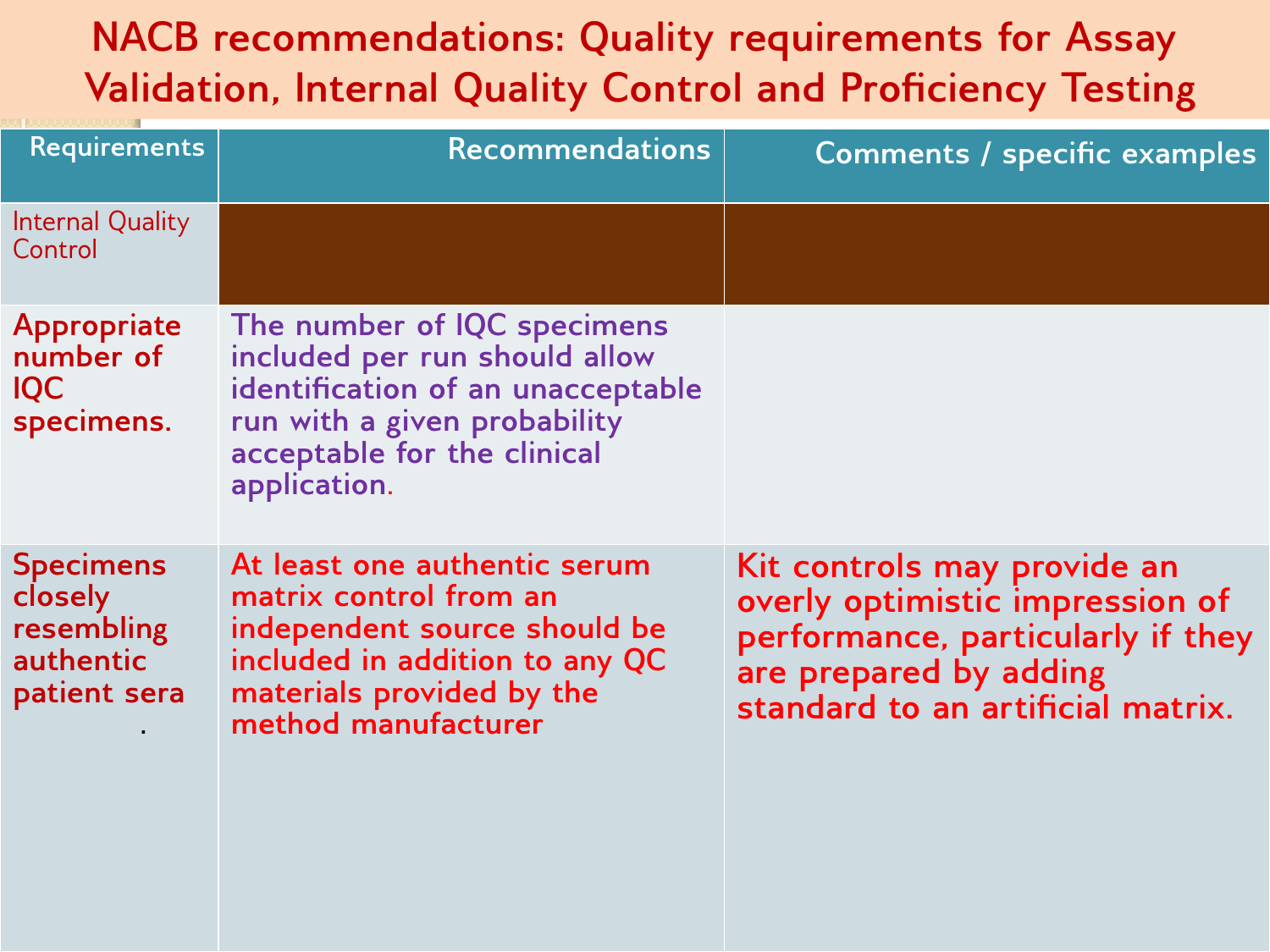

# NACB recommendations: Quality requirements for Assay Validation, Internal Quality Control and Proficiency Testing
| Requirements | Recommendations | Comments / specific examples |
| --- | --- | --- |
| Internal Quality Control |  |  |
| Appropriate number of IQC specimens. | The number of IQC specimens included per run should allow identification of an unacceptable run with a given probability acceptable for the clinical application. |  |
| Specimens closely resembling authentic patient sera . | At least one authentic serum matrix control from an independent source should be included in addition to any QC materials provided by the method manufacturer | Kit controls may provide an overly optimistic impression of performance, particularly if they are prepared by adding standard to an artificial matrix. |